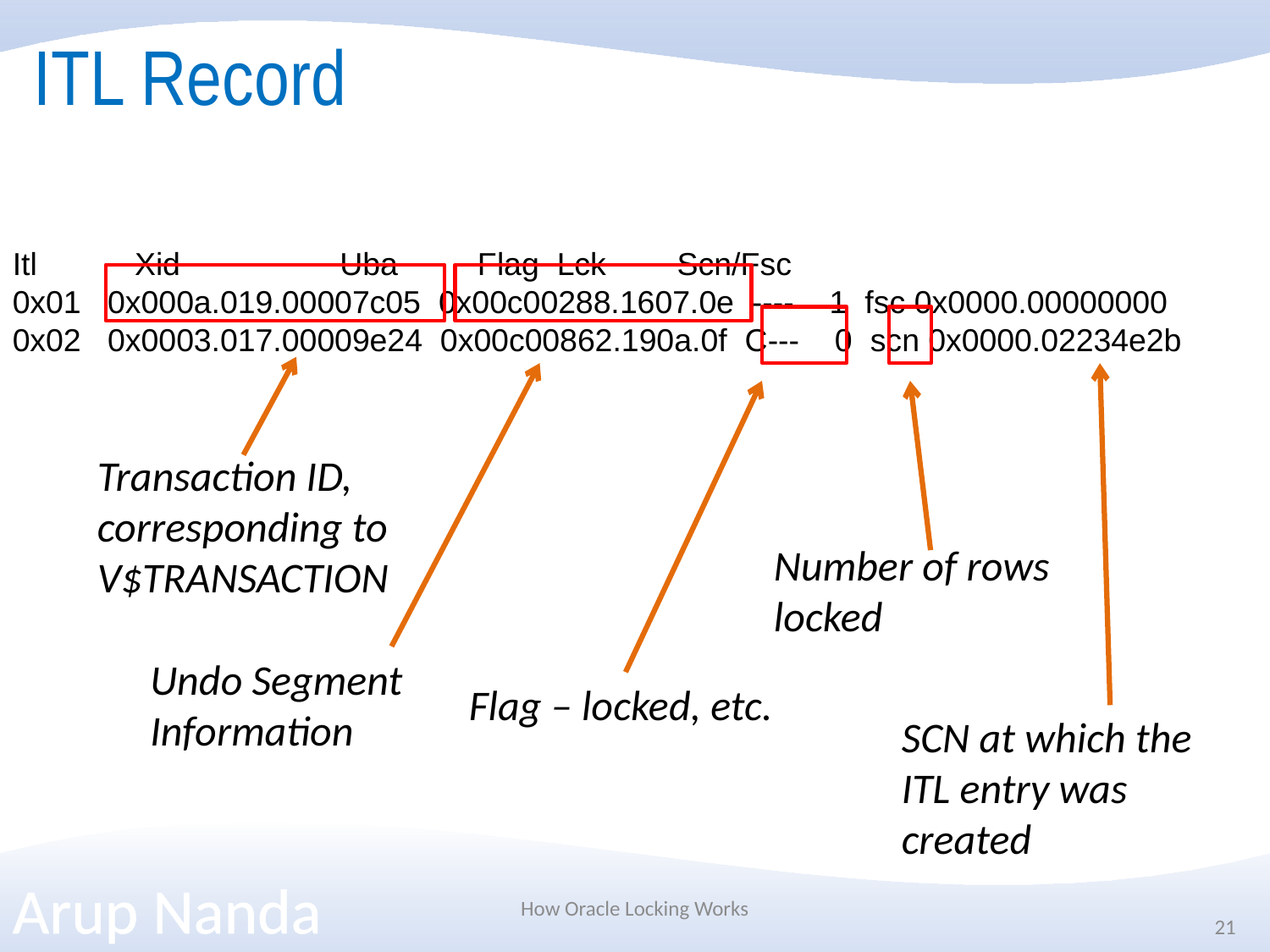

# ITL Record
Itl           Xid                  Uba         Flag  Lck        Scn/Fsc
0x01   0x000a.019.00007c05  0x00c00288.1607.0e  ----    1  fsc 0x0000.00000000
0x02   0x0003.017.00009e24  0x00c00862.190a.0f  C---    0  scn 0x0000.02234e2b

Transaction ID, corresponding to V$TRANSACTION
Number of rows locked
Undo Segment Information
Flag – locked, etc.
SCN at which the ITL entry was created
How Oracle Locking Works
21